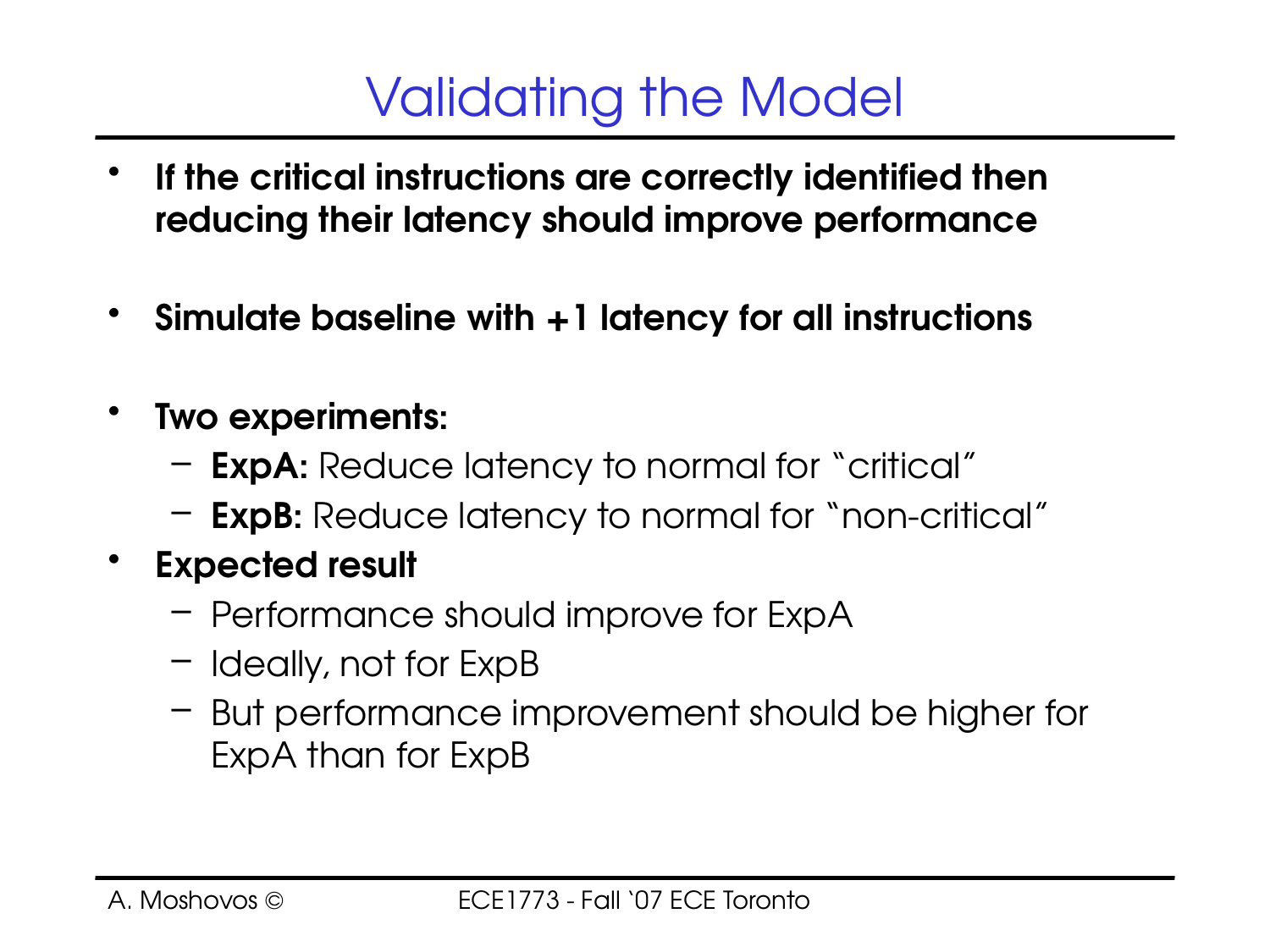

# Validating the Model
If the critical instructions are correctly identified then reducing their latency should improve performance

Simulate baseline with +1 latency for all instructions

Two experiments:
ExpA: Reduce latency to normal for “critical”
ExpB: Reduce latency to normal for “non-critical”
Expected result
Performance should improve for ExpA
Ideally, not for ExpB
But performance improvement should be higher for ExpA than for ExpB
A. Moshovos ©
ECE1773 - Fall ‘07 ECE Toronto